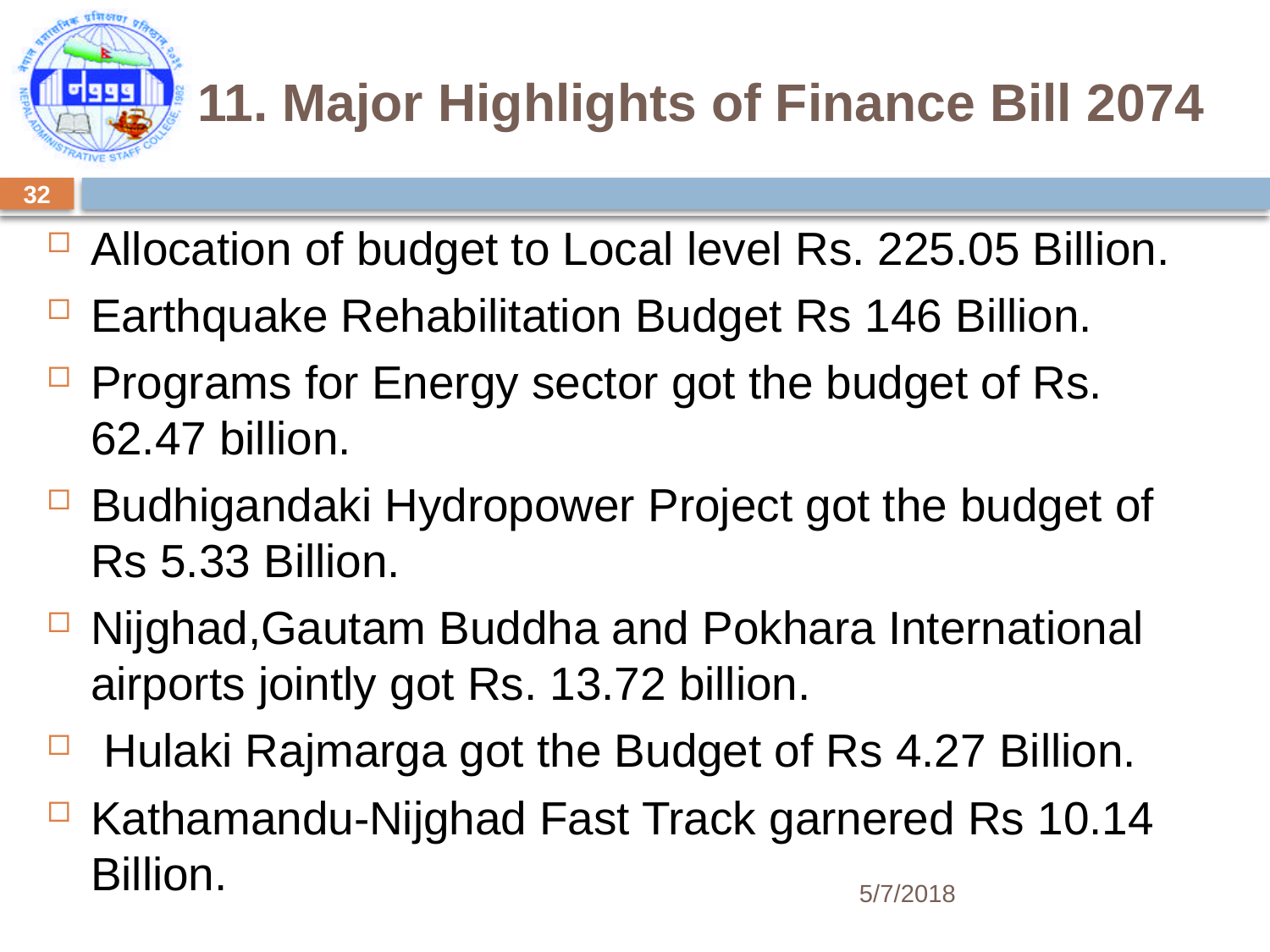

# 11. Major Highlights of Finance Bill 2074
32
Allocation of budget to Local level Rs. 225.05 Billion.
Earthquake Rehabilitation Budget Rs 146 Billion.
Programs for Energy sector got the budget of Rs. 62.47 billion.
Budhigandaki Hydropower Project got the budget of Rs 5.33 Billion.
Nijghad,Gautam Buddha and Pokhara International airports jointly got Rs. 13.72 billion.
 Hulaki Rajmarga got the Budget of Rs 4.27 Billion.
Kathamandu-Nijghad Fast Track garnered Rs 10.14 Billion.
5/7/2018